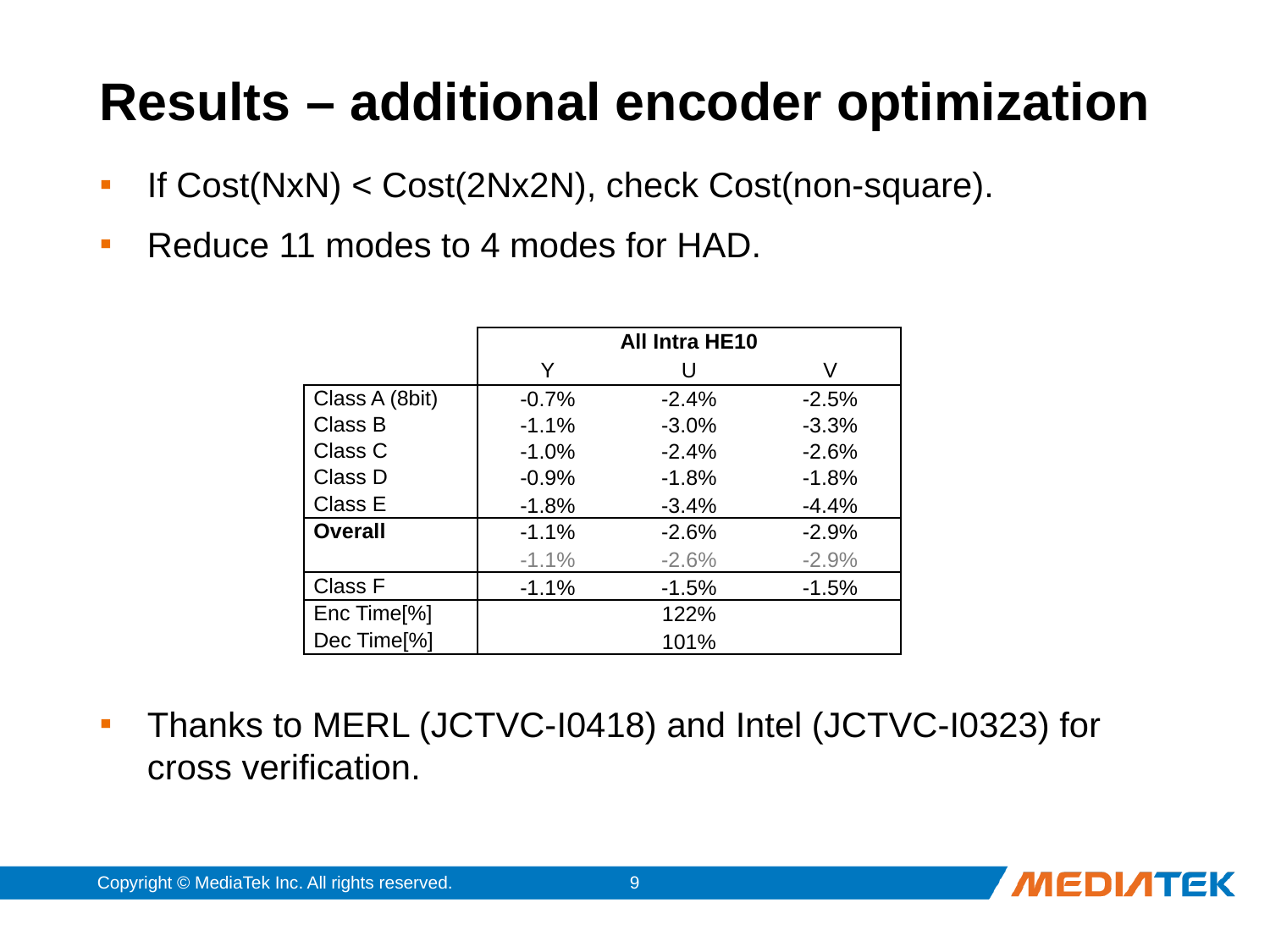

# Results – additional encoder optimization
If Cost(NxN) < Cost(2Nx2N), check Cost(non-square).
Reduce 11 modes to 4 modes for HAD.

Thanks to MERL (JCTVC-I0418) and Intel (JCTVC-I0323) for cross verification.
|  | All Intra HE10 |  |  |
| --- | --- | --- | --- |
|  | Y | U | V |
| Class A (8bit) | -0.7% | -2.4% | -2.5% |
| Class B | -1.1% | -3.0% | -3.3% |
| Class C | -1.0% | -2.4% | -2.6% |
| Class D | -0.9% | -1.8% | -1.8% |
| Class E | -1.8% | -3.4% | -4.4% |
| Overall | -1.1% | -2.6% | -2.9% |
|  | -1.1% | -2.6% | -2.9% |
| Class F | -1.1% | -1.5% | -1.5% |
| Enc Time[%] | 122% |  |  |
| Dec Time[%] | 101% |  |  |
Copyright © MediaTek Inc. All rights reserved.
9